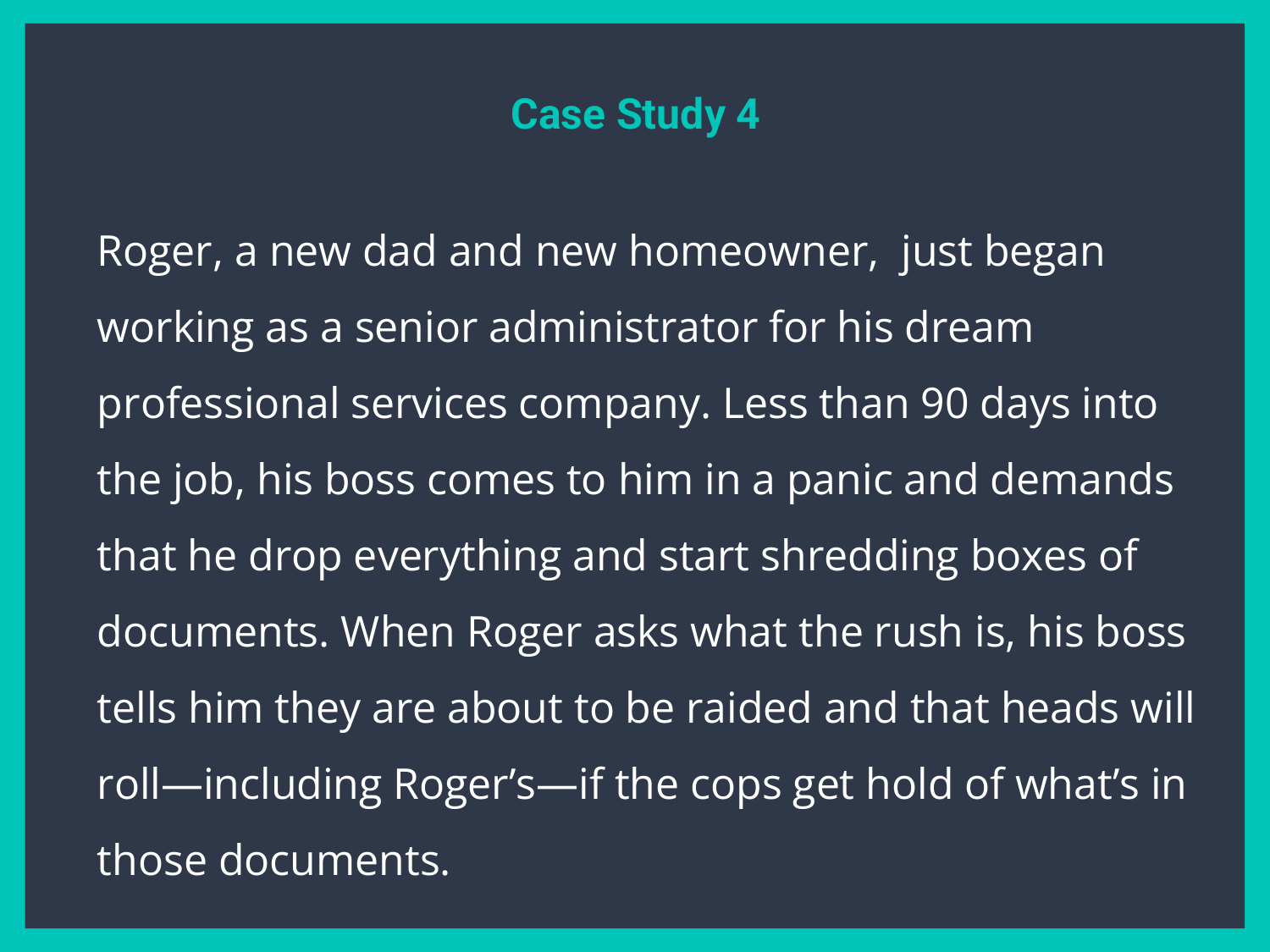

Case Study 4
Roger, a new dad and new homeowner,  just began working as a senior administrator for his dream professional services company. Less than 90 days into the job, his boss comes to him in a panic and demands that he drop everything and start shredding boxes of documents. When Roger asks what the rush is, his boss tells him they are about to be raided and that heads will roll—including Roger’s—if the cops get hold of what’s in those documents.